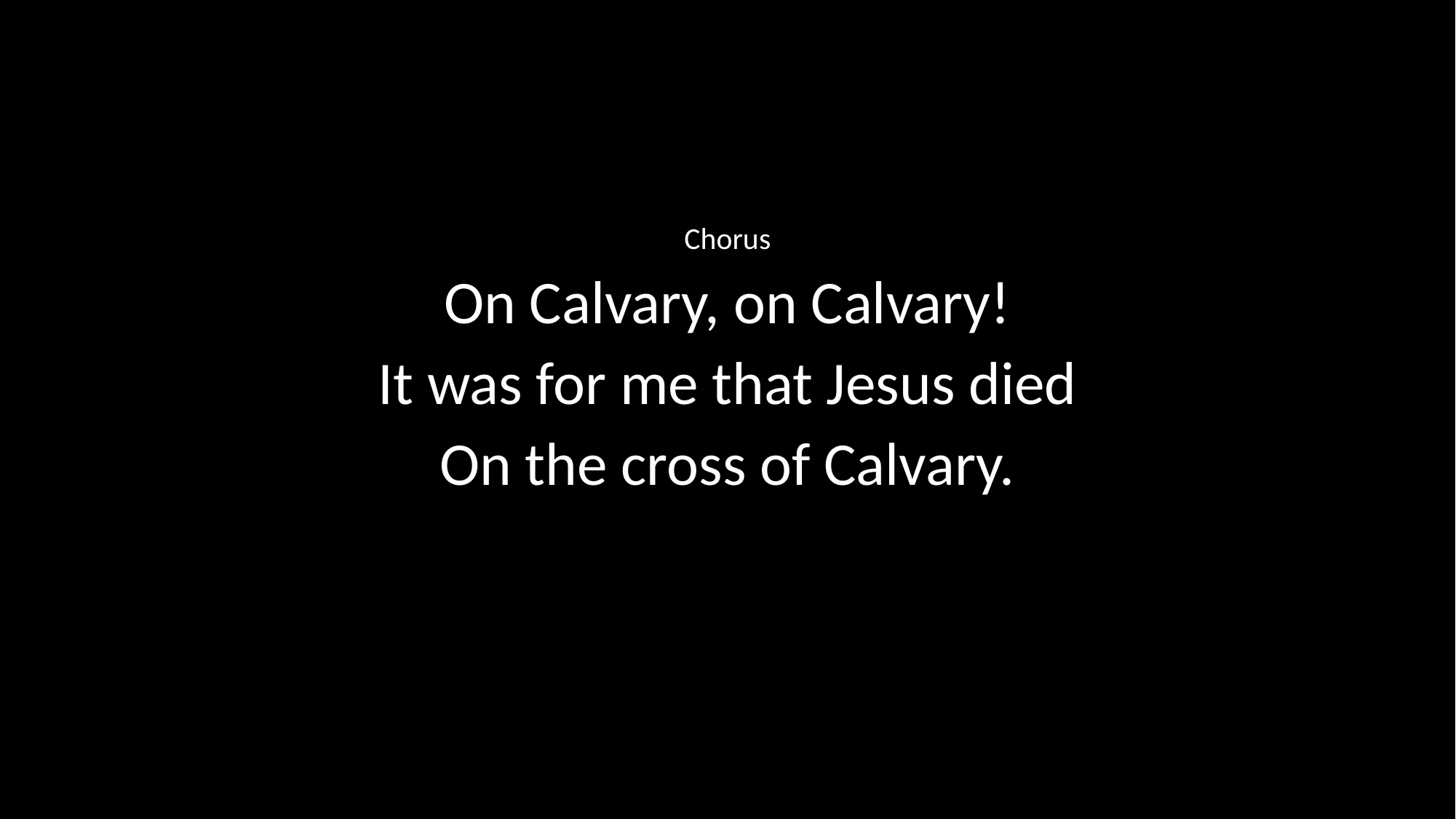

Chorus
On Calvary, on Calvary!
It was for me that Jesus died
On the cross of Calvary.